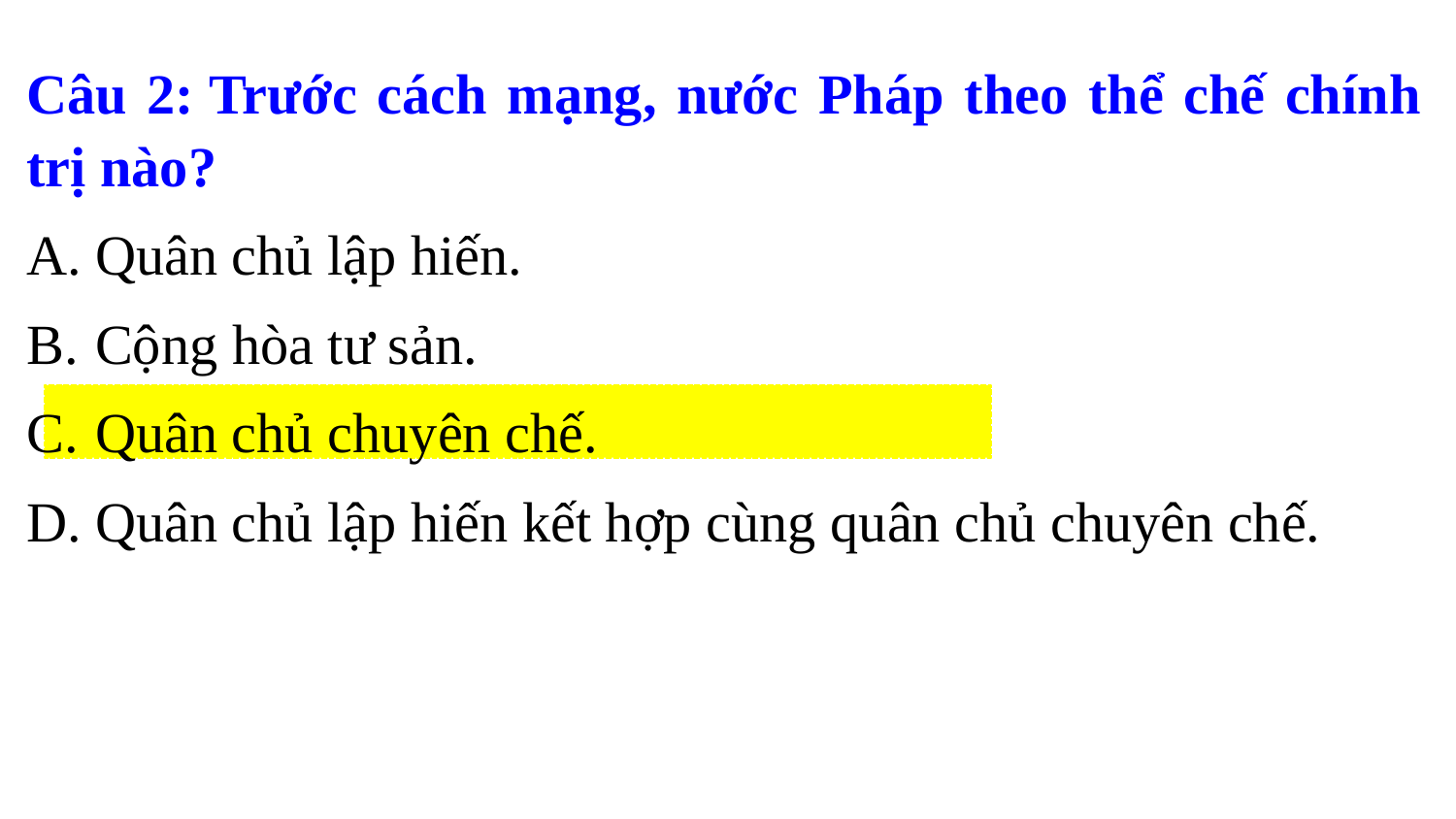

Câu 2: Trước cách mạng, nước Pháp theo thể chế chính trị nào?
 Quân chủ lập hiến.
 Cộng hòa tư sản.
 Quân chủ chuyên chế.
 Quân chủ lập hiến kết hợp cùng quân chủ chuyên chế.